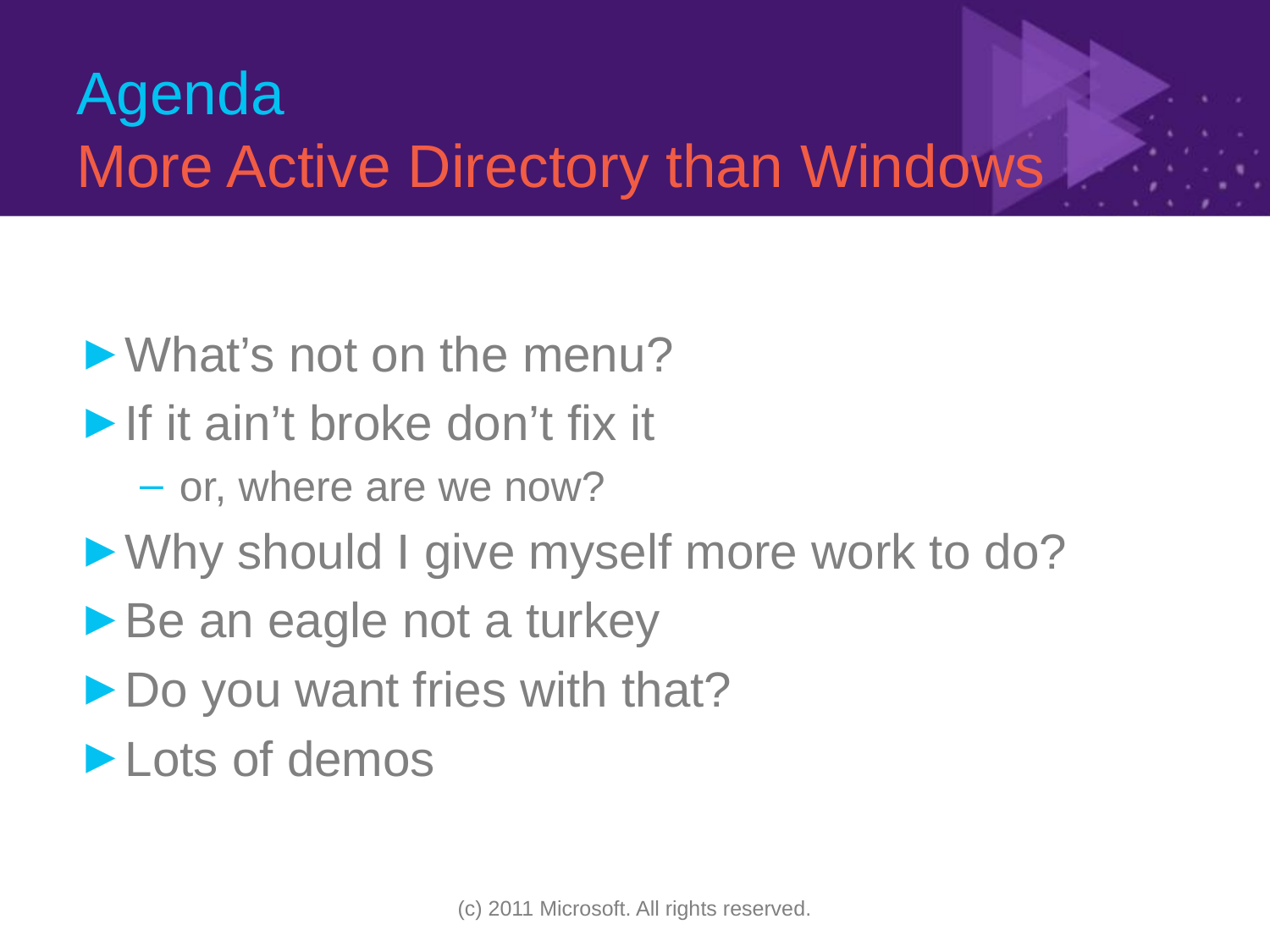

# Agenda More Active Directory than Windows
What’s not on the menu?
If it ain’t broke don’t fix it
or, where are we now?
Why should I give myself more work to do?
Be an eagle not a turkey
Do you want fries with that?
Lots of demos
(c) 2011 Microsoft. All rights reserved.